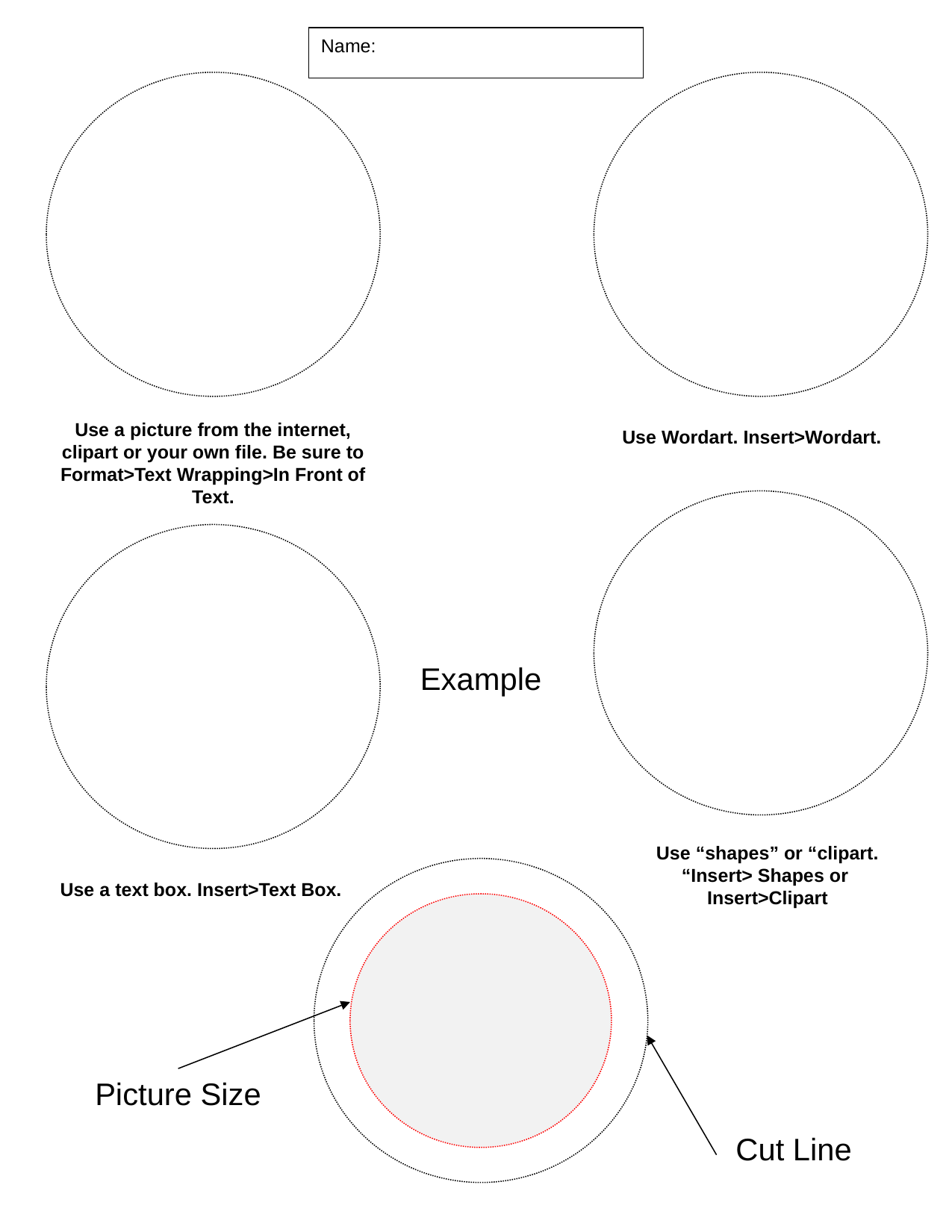

Name:

Use Wordart. Insert>Wordart.
Use a picture from the internet, clipart or your own file. Be sure to Format>Text Wrapping>In Front of Text.

Use “shapes” or “clipart. “Insert> Shapes or
Insert>Clipart

Use a text box. Insert>Text Box.

Example

Picture Size
Cut Line